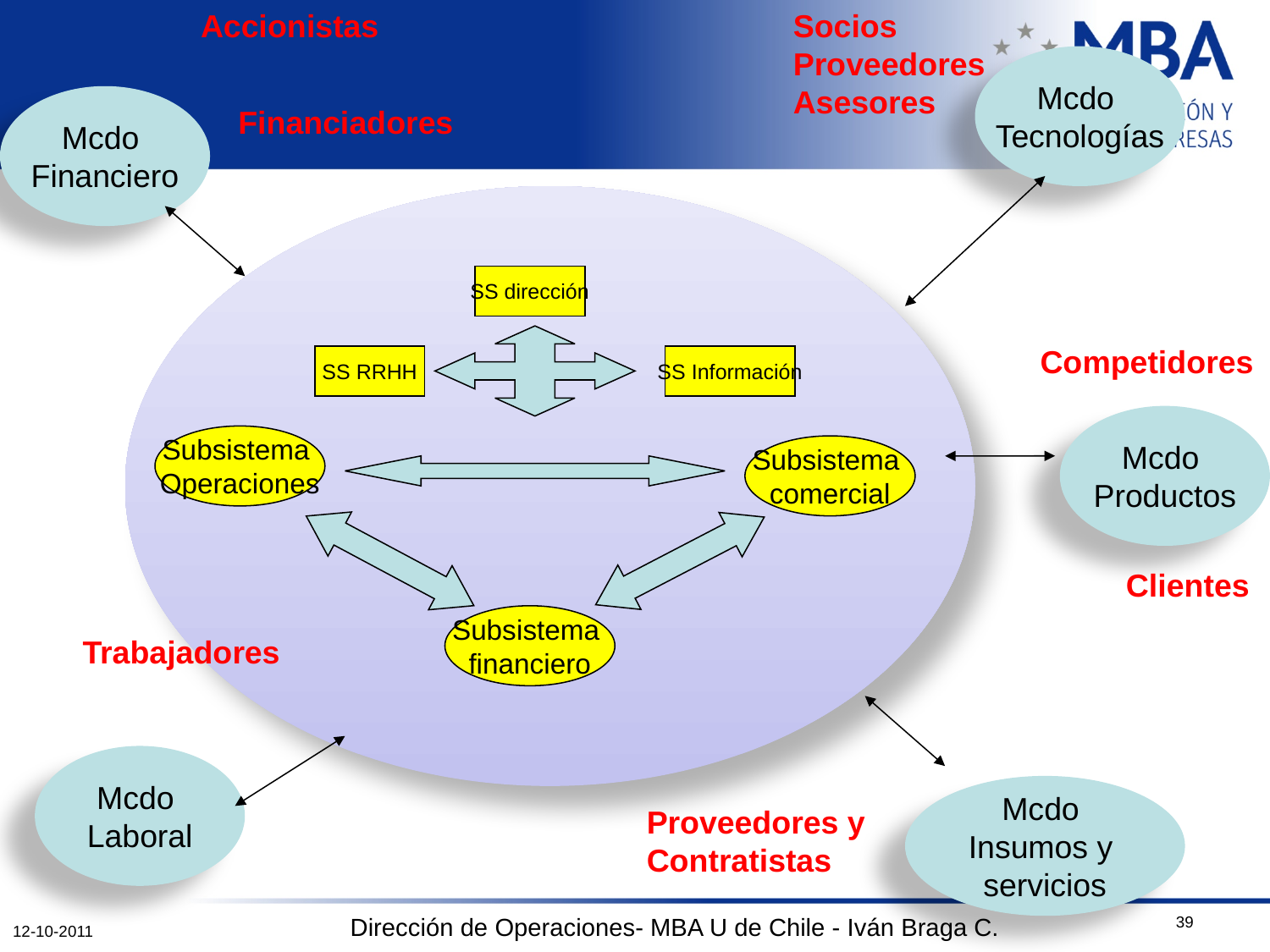

Accionistas
Socios
Proveedores
Asesores
Mcdo
Tecnologías
Mcdo
Financiero
Financiadores

SS dirección

SS RRHH
SS Información
Subsistema
Operaciones
Subsistema
comercial

Subsistema
financiero
Competidores
Mcdo
Productos

Clientes
Trabajadores

Mcdo
Laboral
Mcdo
Insumos y
servicios
Proveedores y
Contratistas

39
12-10-2011